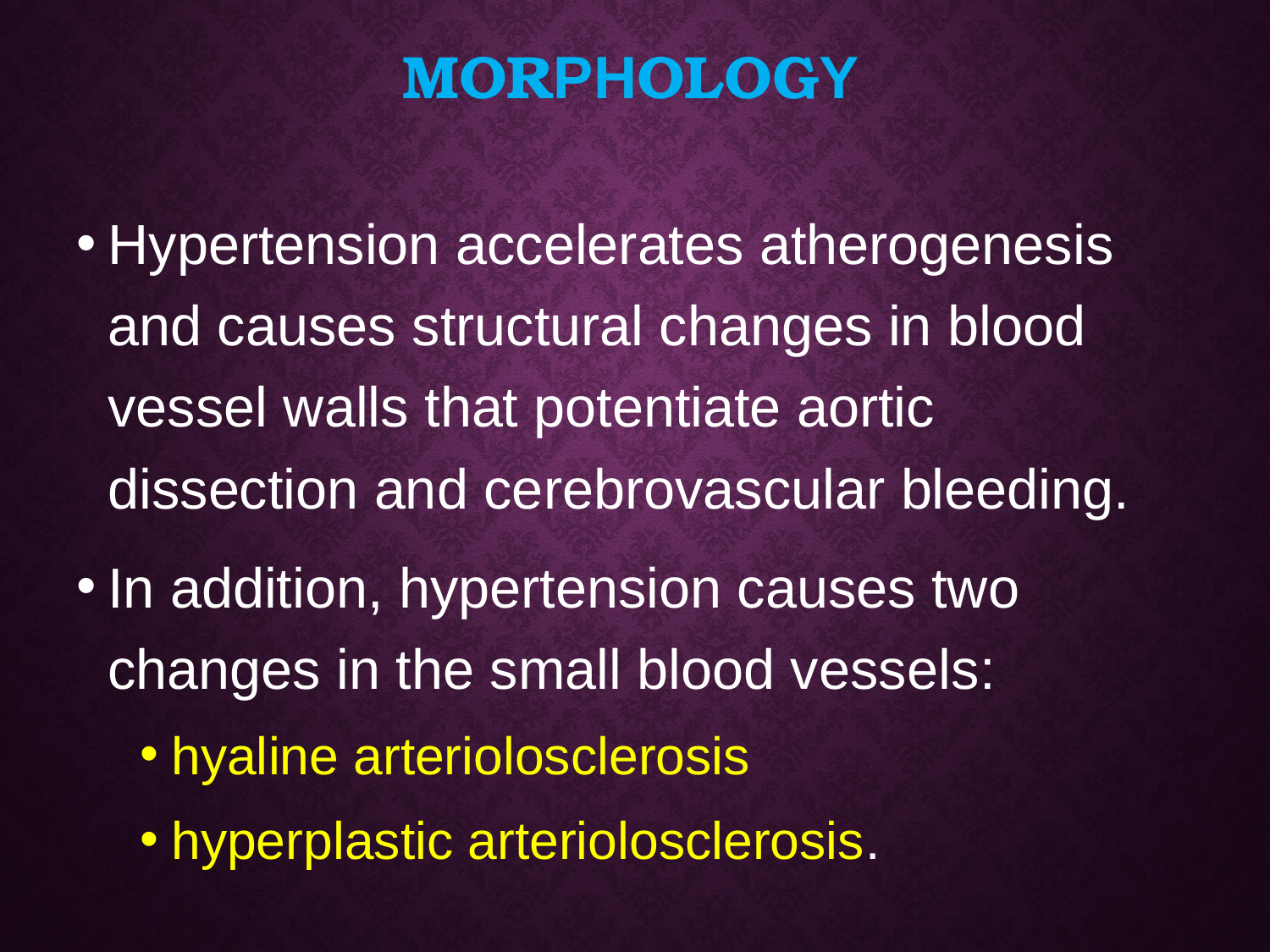

# MorPHologY
Hypertension accelerates atherogenesis and causes structural changes in blood vessel walls that potentiate aortic dissection and cerebrovascular bleeding.
In addition, hypertension causes two changes in the small blood vessels:
hyaline arteriolosclerosis
hyperplastic arteriolosclerosis.